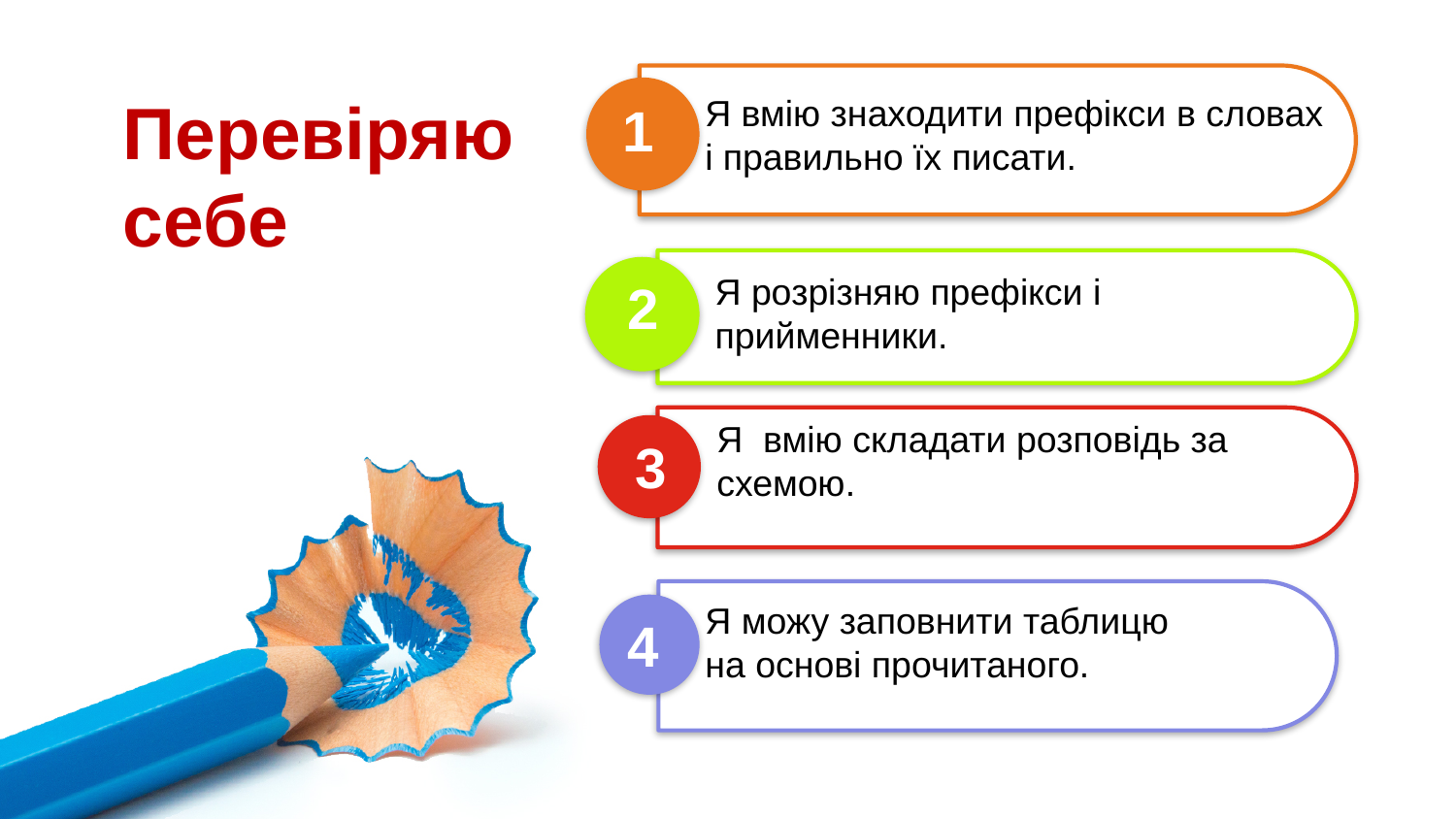

Перевіряю себе

Я вмію знаходити префікси в словах
і правильно їх писати.
1

Я розрізняю префікси і
прийменники.
2

Я  вмію складати розповідь за
схемою.

3
Я можу заповнити таблицю
на основі прочитаного.

4